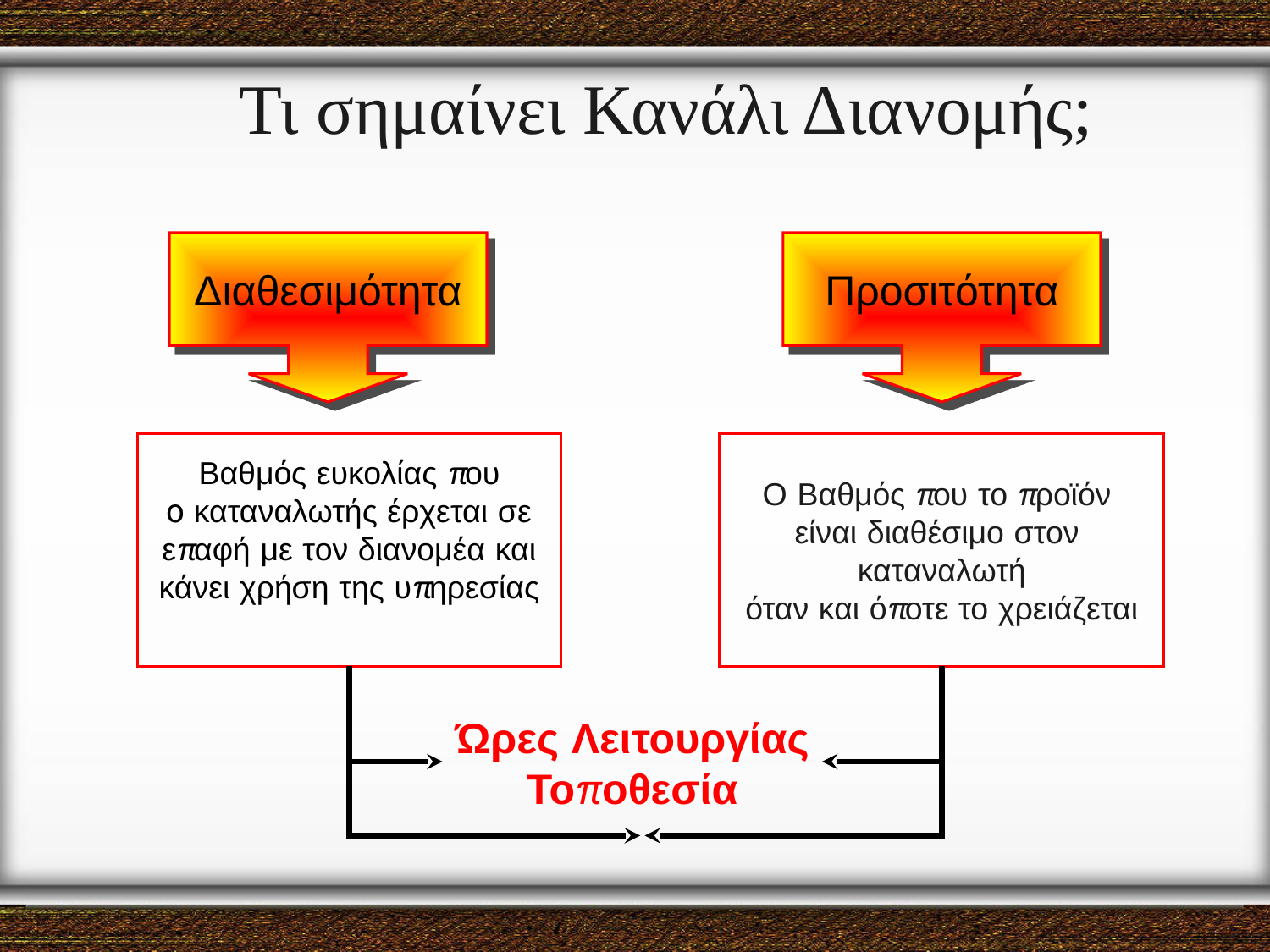

Τι σημαίνει Κανάλι Διανομής;
Διαθεσιμότητα
Προσιτότητα
Βαθμός ευκολίας που
o καταναλωτής έρχεται σε
επαφή με τον διανομέα και
κάνει χρήση της υπηρεσίας

Ο Βαθμός που το προϊόν
είναι διαθέσιμο στον
καταναλωτή
όταν και όποτε το χρειάζεται
Ώρες Λειτουργίας
Τοποθεσία